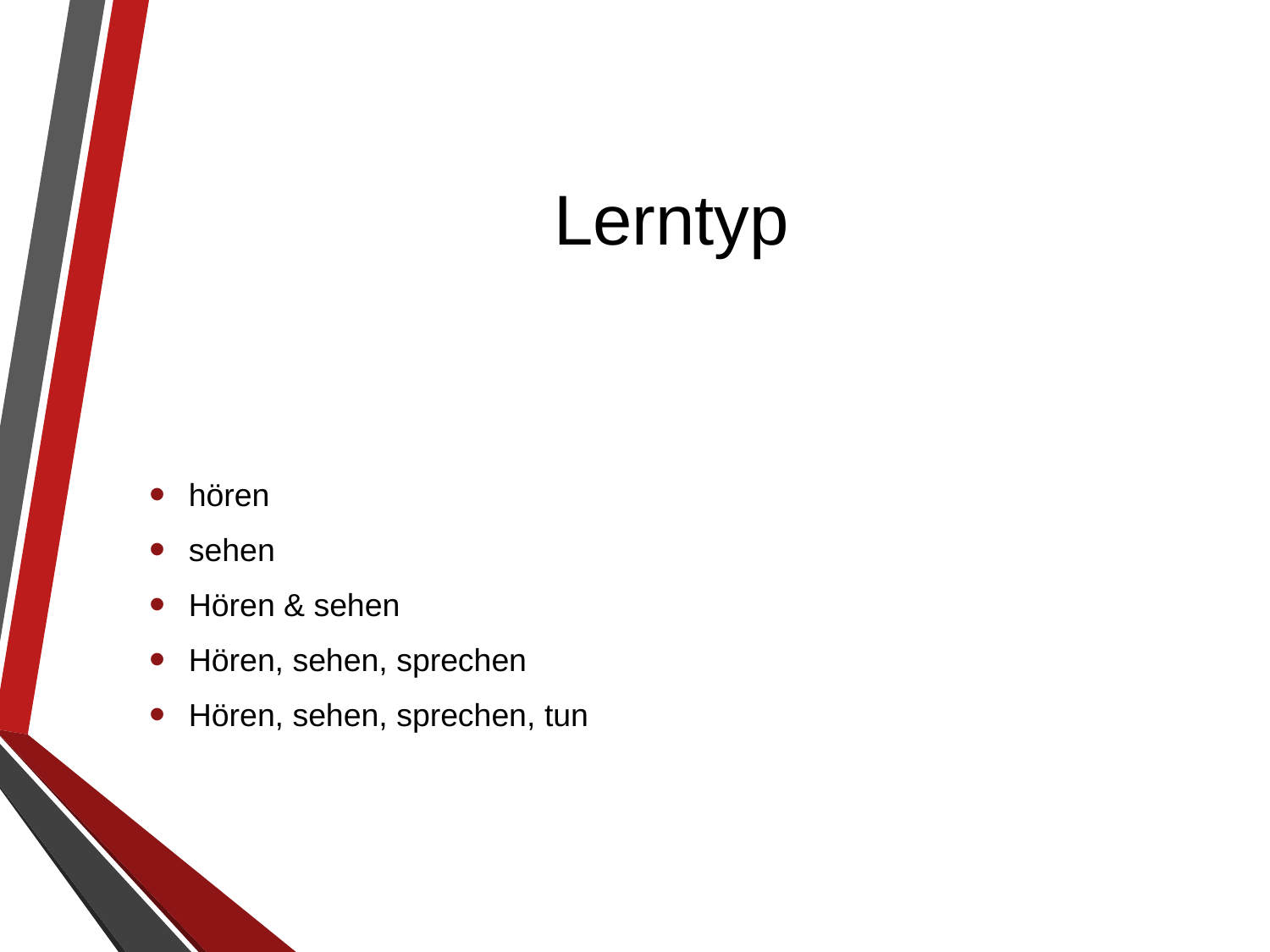

# Lerntyp
hören
sehen
Hören & sehen
Hören, sehen, sprechen
Hören, sehen, sprechen, tun